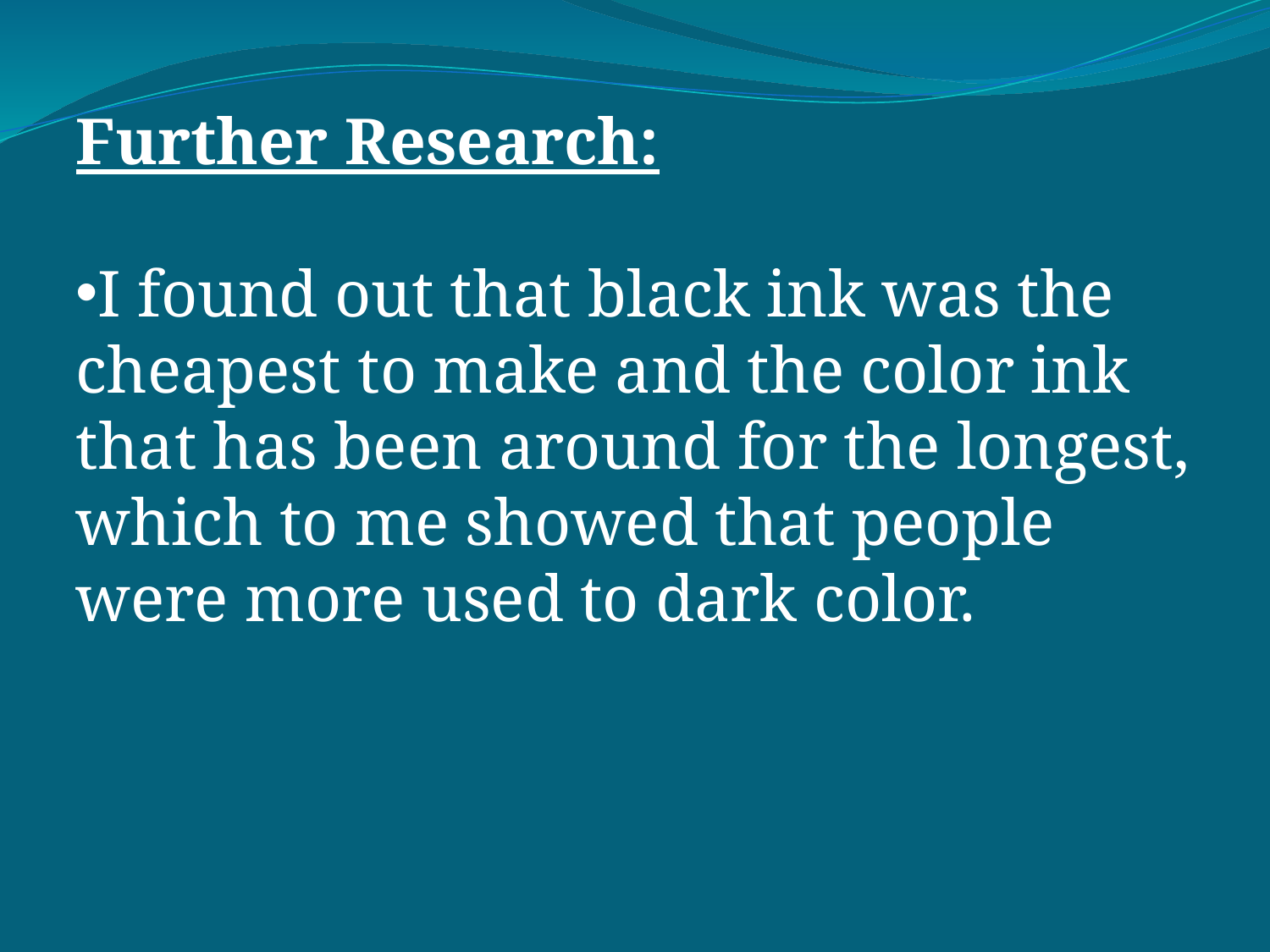

Further Research:

I found out that black ink was the cheapest to make and the color ink that has been around for the longest, which to me showed that people were more used to dark color.